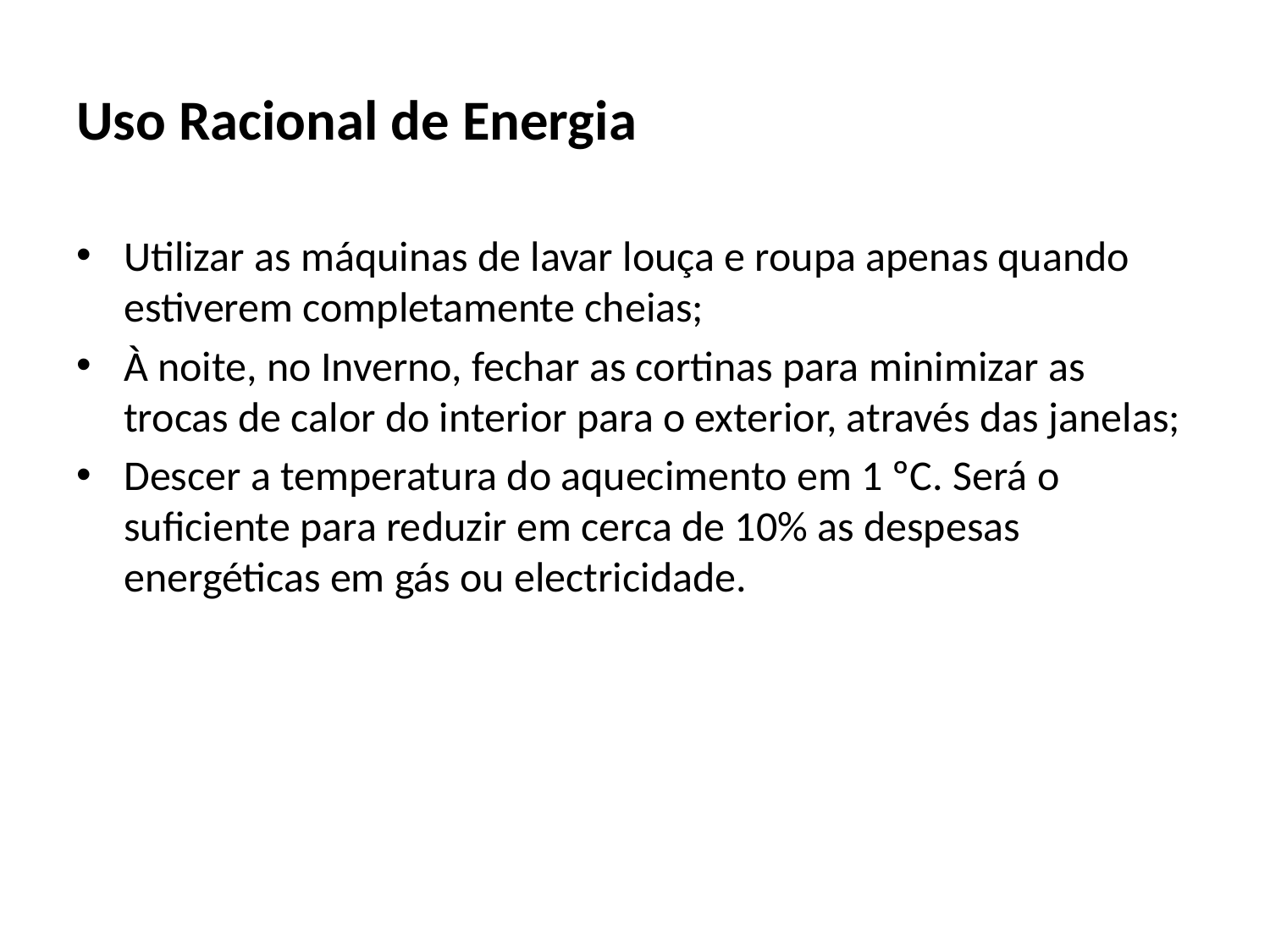

# Uso Racional de Energia
Utilizar as máquinas de lavar louça e roupa apenas quando estiverem completamente cheias;
À noite, no Inverno, fechar as cortinas para minimizar as trocas de calor do interior para o exterior, através das janelas;
Descer a temperatura do aquecimento em 1 ºC. Será o suficiente para reduzir em cerca de 10% as despesas energéticas em gás ou electricidade.